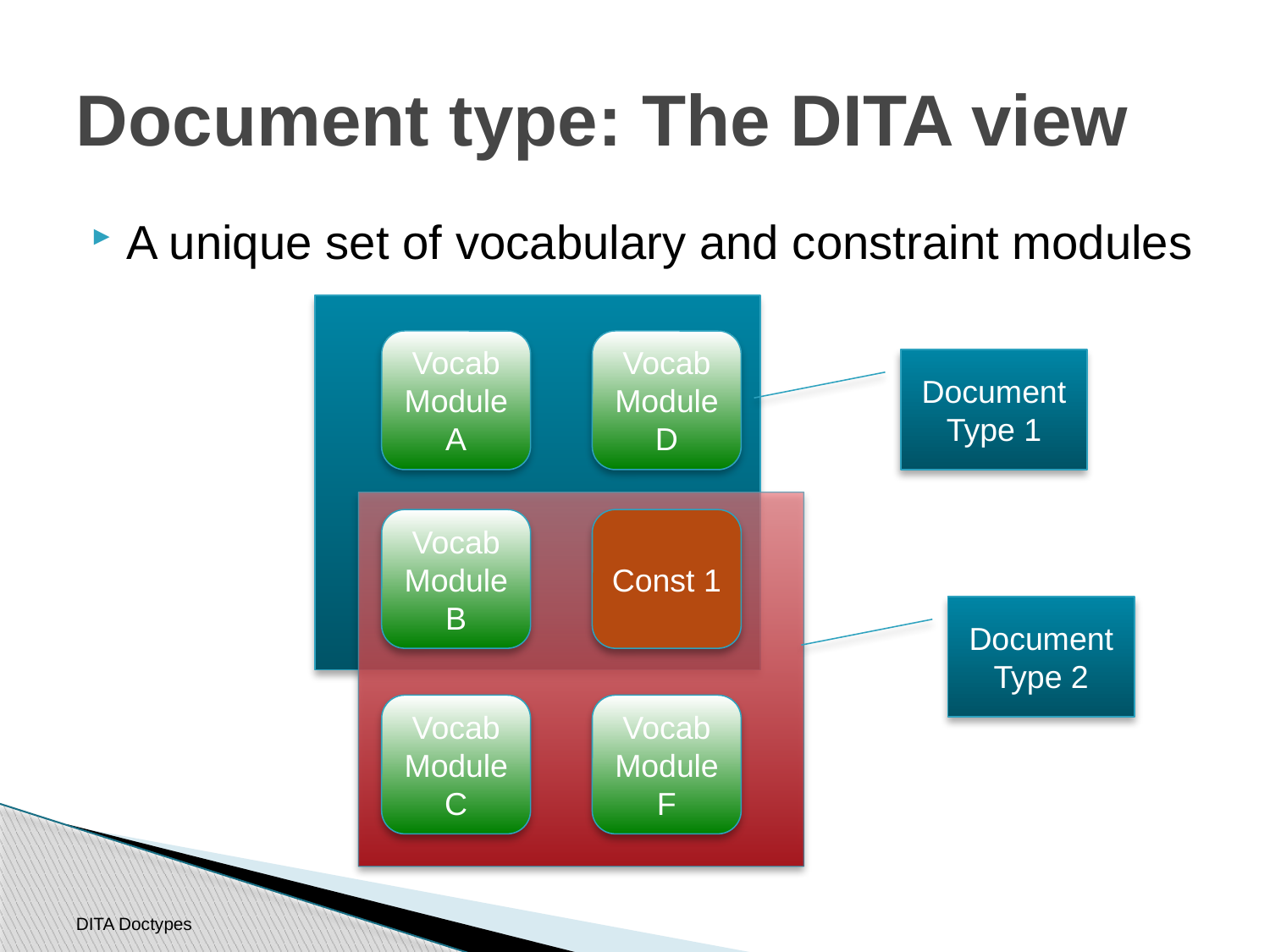

# Document type: The DITA view
A unique set of vocabulary and constraint modules

VocabModule A
Vocab Module D
Document Type 1

Vocab Module B
Const 1
Document Type 2
Vocab Module C
Vocab Module F